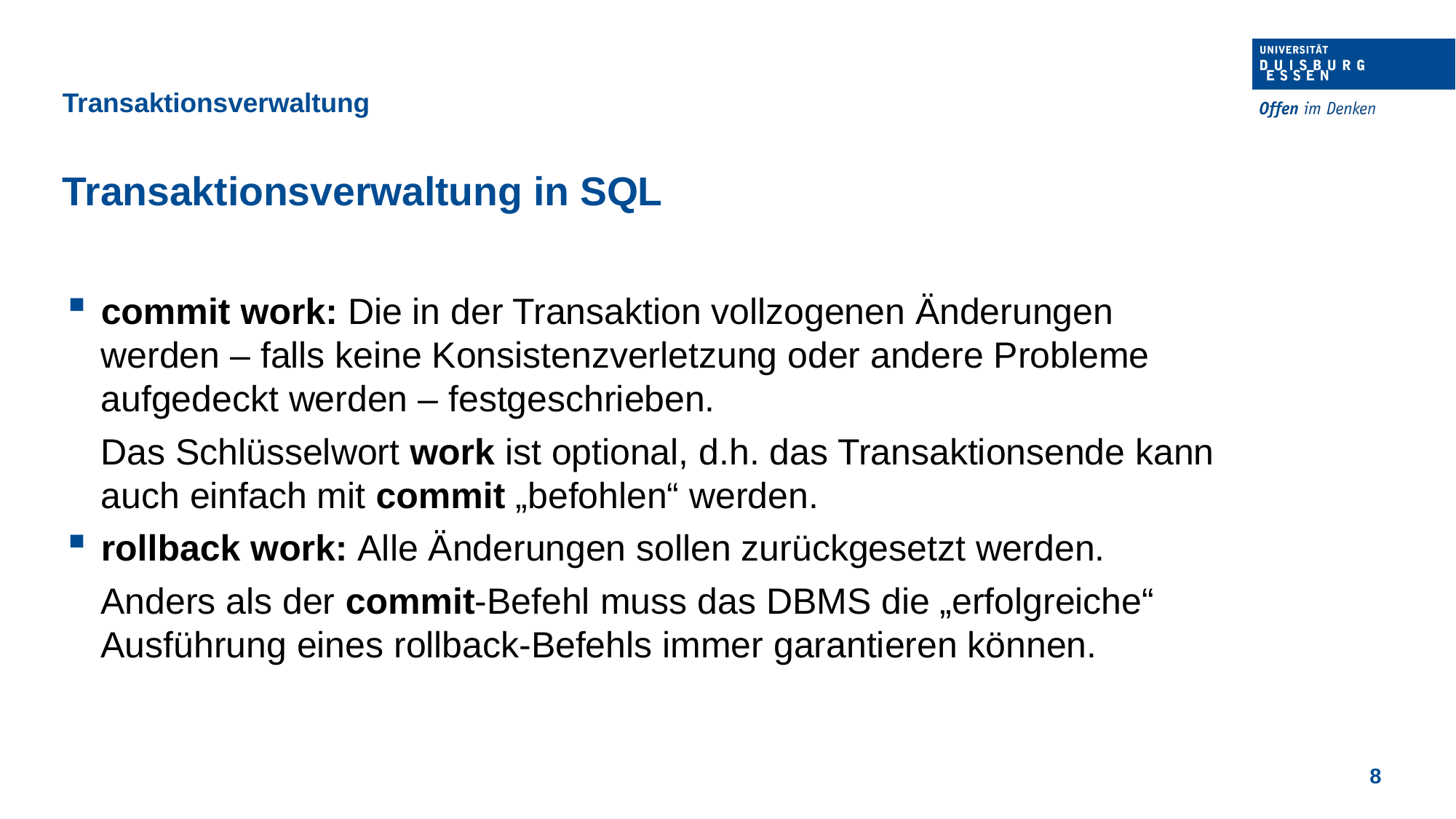

Transaktionsverwaltung
Transaktionsverwaltung in SQL
commit work: Die in der Transaktion vollzogenen Änderungen werden – falls keine Konsistenzverletzung oder andere Probleme aufgedeckt werden – festgeschrieben.
	Das Schlüsselwort work ist optional, d.h. das Transaktionsende kann auch einfach mit commit „befohlen“ werden.
rollback work: Alle Änderungen sollen zurückgesetzt werden.
	Anders als der commit-Befehl muss das DBMS die „erfolgreiche“ Ausführung eines rollback-Befehls immer garantieren können.
8